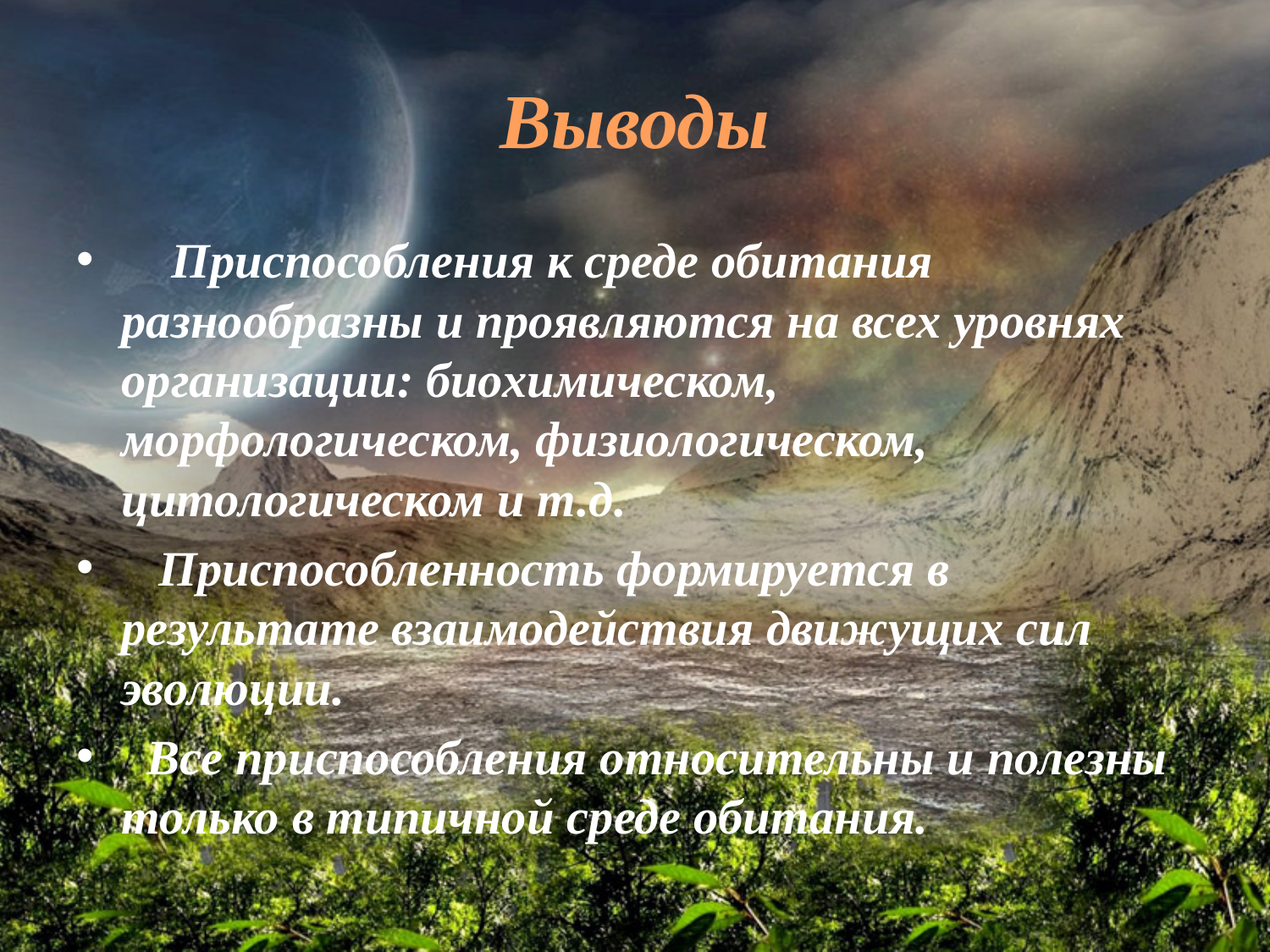

# Выводы
    Приспособления к среде обитания разнообразны и проявляются на всех уровнях организации: биохимическом, морфологическом, физиологическом, цитологическом и т.д.
   Приспособленность формируется в результате взаимодействия движущих сил эволюции.
  Все приспособления относительны и полезны только в типичной среде обитания.